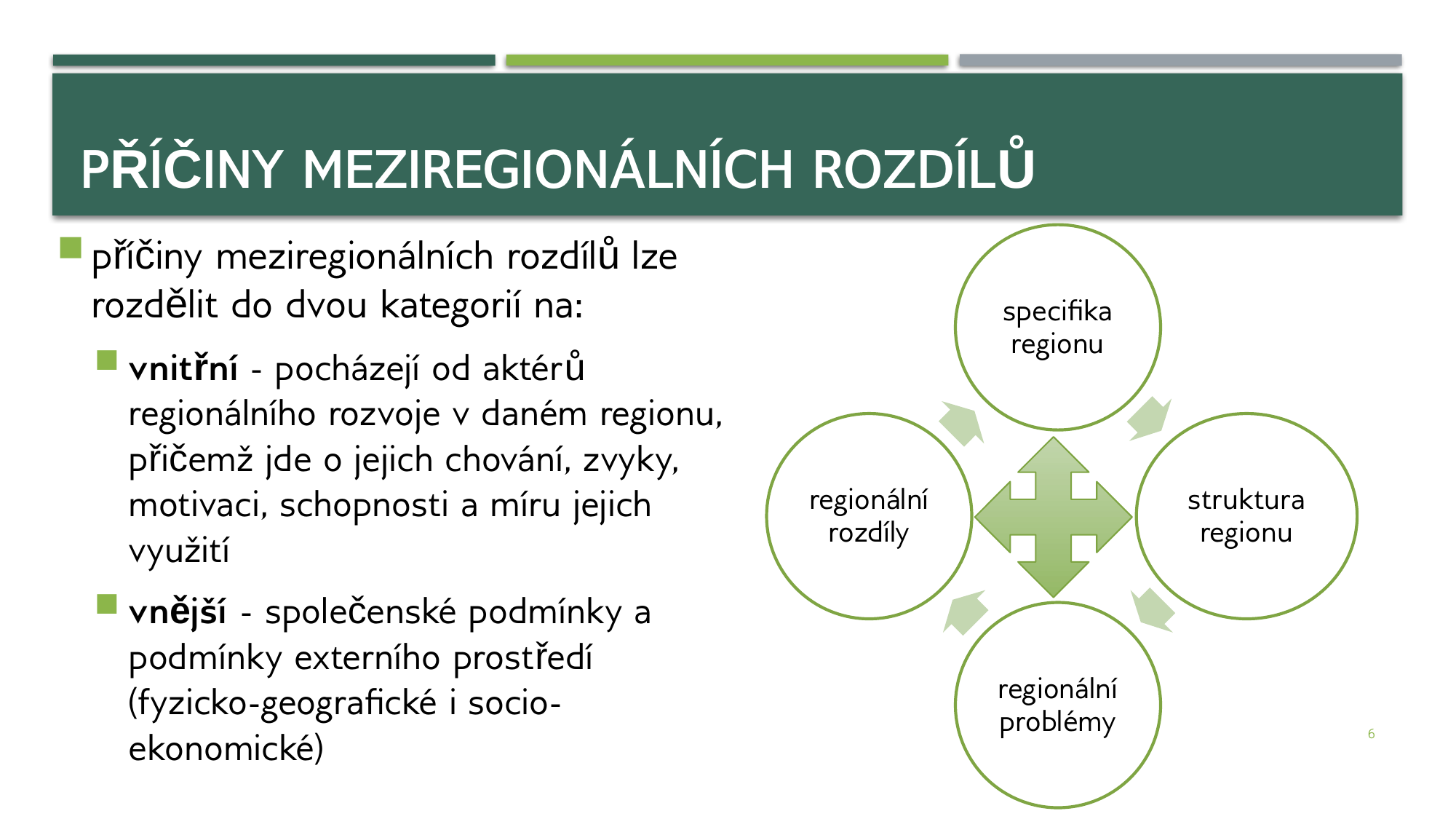

# Příčiny meziregionálních rozdílů
příčiny meziregionálních rozdílů lze rozdělit do dvou kategorií na:
vnitřní - pocházejí od aktérů regionálního rozvoje v daném regionu, přičemž jde o jejich chování, zvyky, motivaci, schopnosti a míru jejich využití
vnější - společenské podmínky a podmínky externího prostředí (fyzicko-geografické i socio-ekonomické)
specifika regionu

struktura regionu

regionální problémy

regionální rozdíly

6